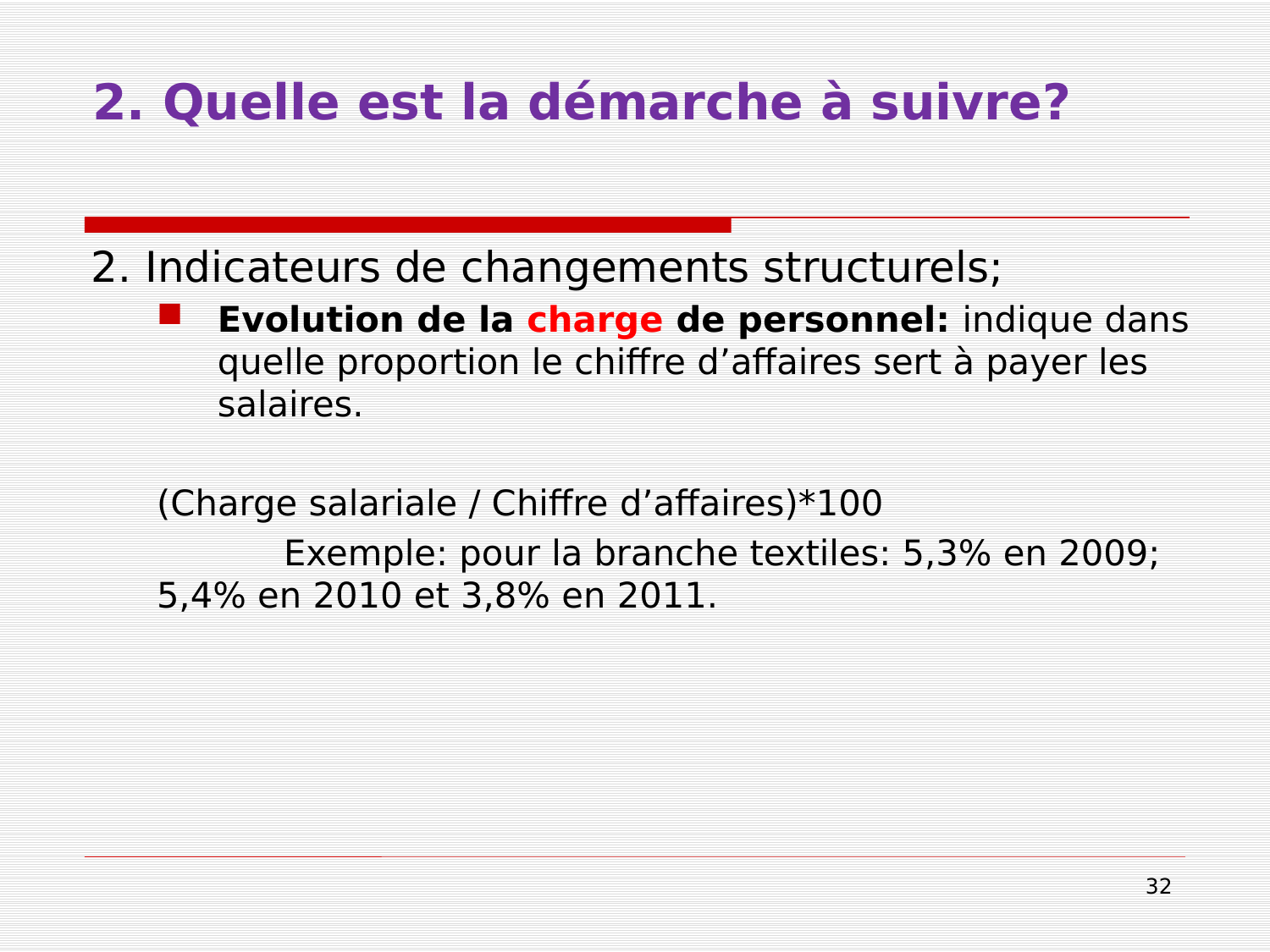

# 2. Quelle est la démarche à suivre?
2. Indicateurs de changements structurels;
Evolution de la charge de personnel: indique dans quelle proportion le chiffre d’affaires sert à payer les salaires.

(Charge salariale / Chiffre d’affaires)*100
		Exemple: pour la branche textiles: 5,3% en 2009; 5,4% en 2010 et 3,8% en 2011.

32